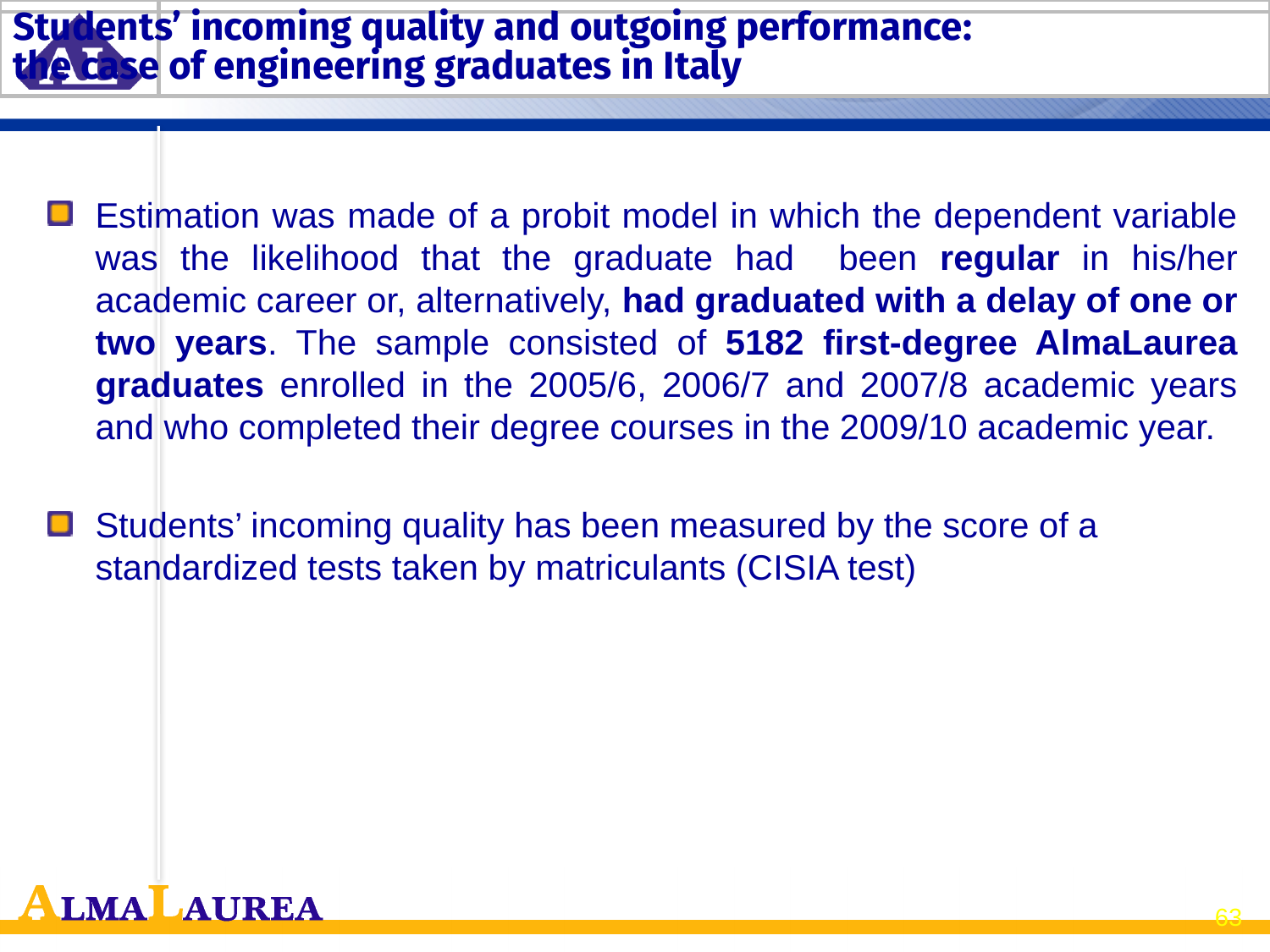

# Students’ incoming quality and outgoing performance: the case of engineering graduates in Italy
Estimation was made of a probit model in which the dependent variable was the likelihood that the graduate had  been regular in his/her academic career or, alternatively, had graduated with a delay of one or two years. The sample consisted of 5182 first-degree AlmaLaurea graduates enrolled in the 2005/6, 2006/7 and 2007/8 academic years and who completed their degree courses in the 2009/10 academic year.

Students’ incoming quality has been measured by the score of a standardized tests taken by matriculants (CISIA test)

63